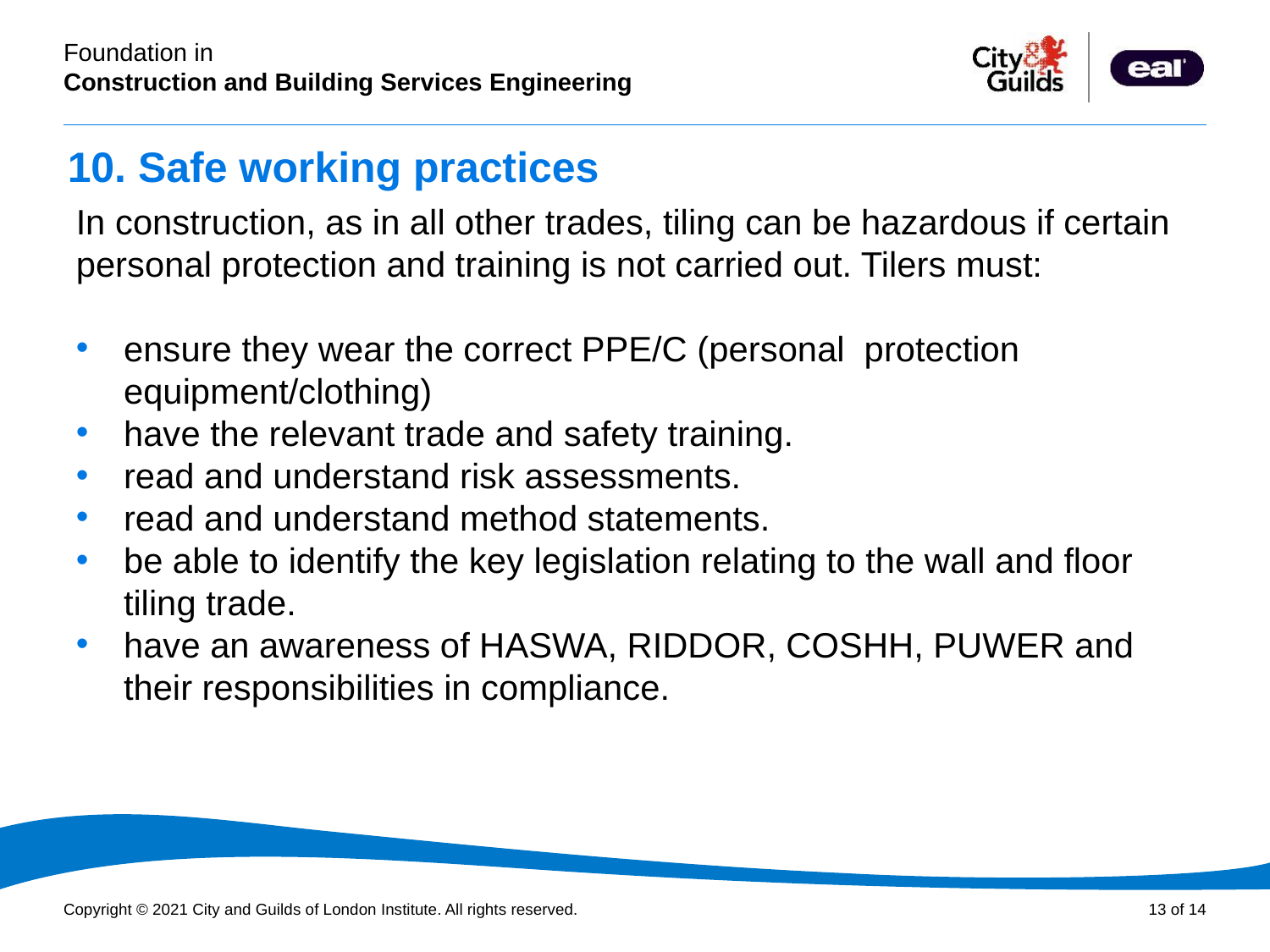

# 10. Safe working practices
In construction, as in all other trades, tiling can be hazardous if certain personal protection and training is not carried out. Tilers must:

ensure they wear the correct PPE/C (personal  protection equipment/clothing)
have the relevant trade and safety training.
read and understand risk assessments.
read and understand method statements.
be able to identify the key legislation relating to the wall and floor tiling trade.
have an awareness of HASWA, RIDDOR, COSHH, PUWER and their responsibilities in compliance.